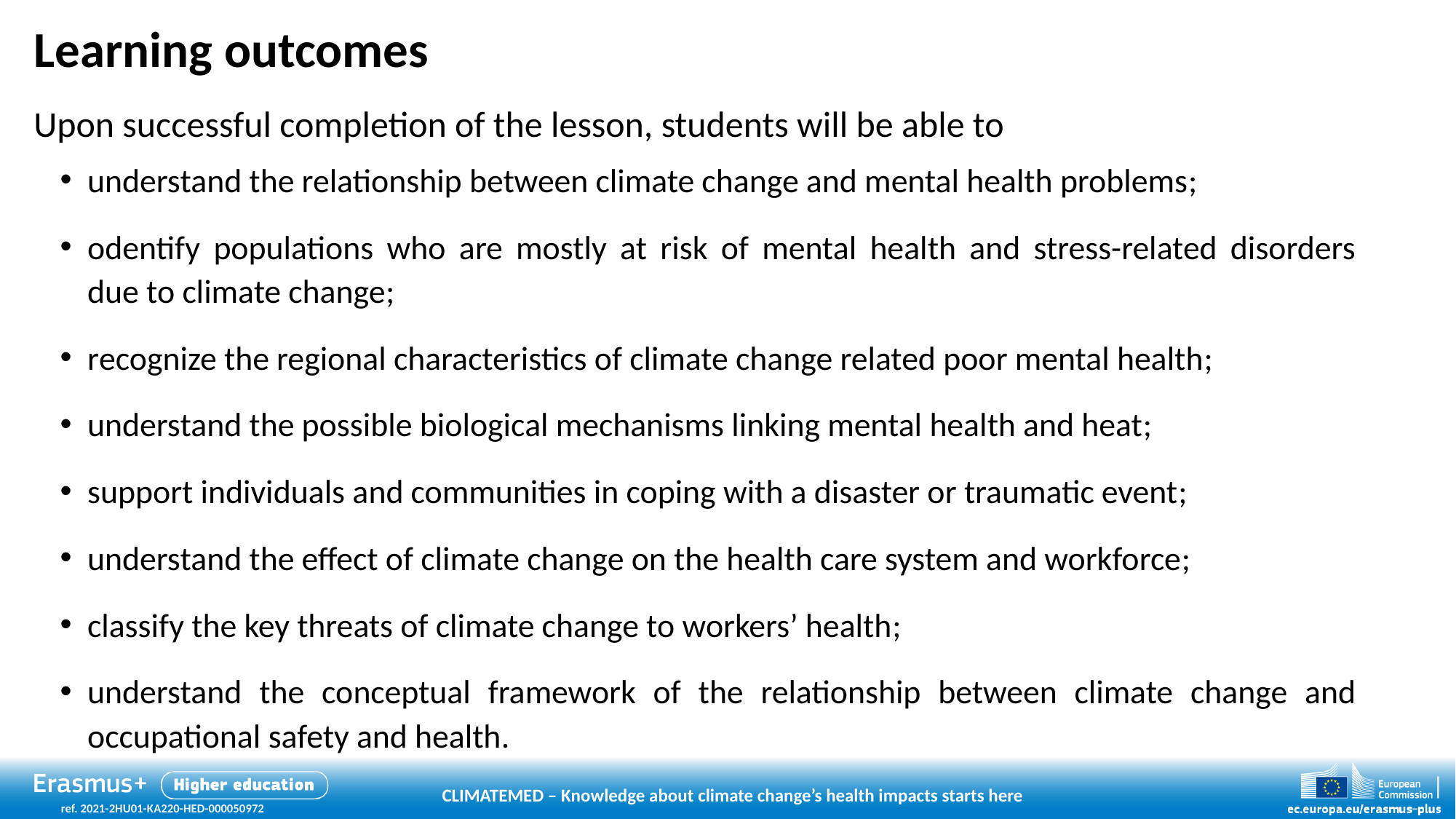

# Learning outcomes
Upon successful completion of the lesson, students will be able to
understand the relationship between climate change and mental health problems;
odentify populations who are mostly at risk of mental health and stress-related disorders
due to climate change;
recognize the regional characteristics of climate change related poor mental health;
understand the possible biological mechanisms linking mental health and heat;
support individuals and communities in coping with a disaster or traumatic event;
understand the effect of climate change on the health care system and workforce;
classify the key threats of climate change to workers’ health;
understand the conceptual framework of the relationship between climate change and occupational safety and health.